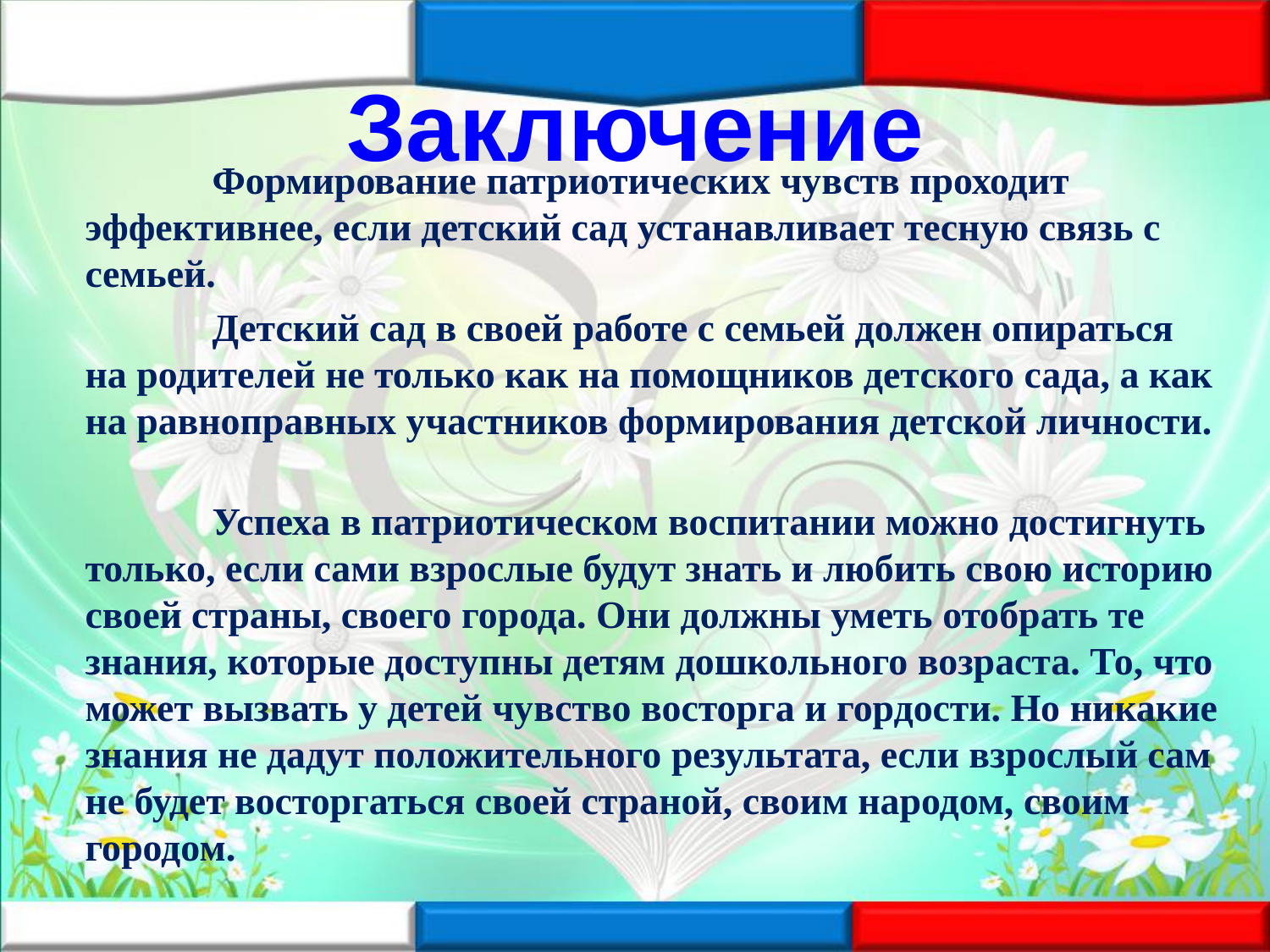

# Заключение
	 	Формирование патриотических чувств проходит эффективнее, если детский сад устанавливает тесную связь с семьей.
		Детский сад в своей работе с семьей должен опираться на родителей не только как на помощников детского сада, а как на равноправных участников формирования детской личности.
		Успеха в патриотическом воспитании можно достигнуть только, если сами взрослые будут знать и любить свою историю своей страны, своего города. Они должны уметь отобрать те знания, которые доступны детям дошкольного возраста. То, что может вызвать у детей чувство восторга и гордости. Но никакие знания не дадут положительного результата, если взрослый сам не будет восторгаться своей страной, своим народом, своим городом.